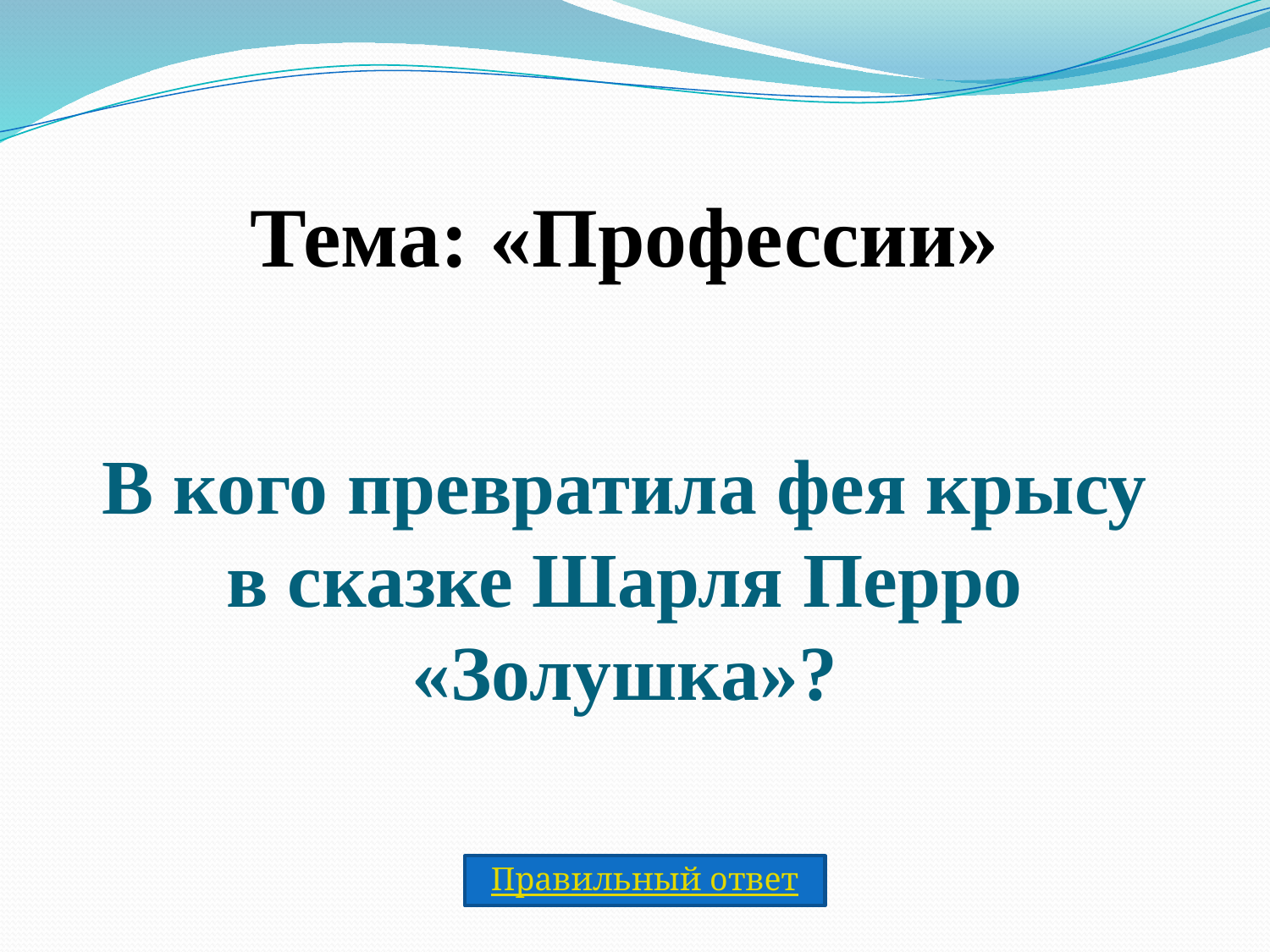

Тема: «Профессии»

В кого превратила фея крысу в сказке Шарля Перро «Золушка»?
Правильный ответ